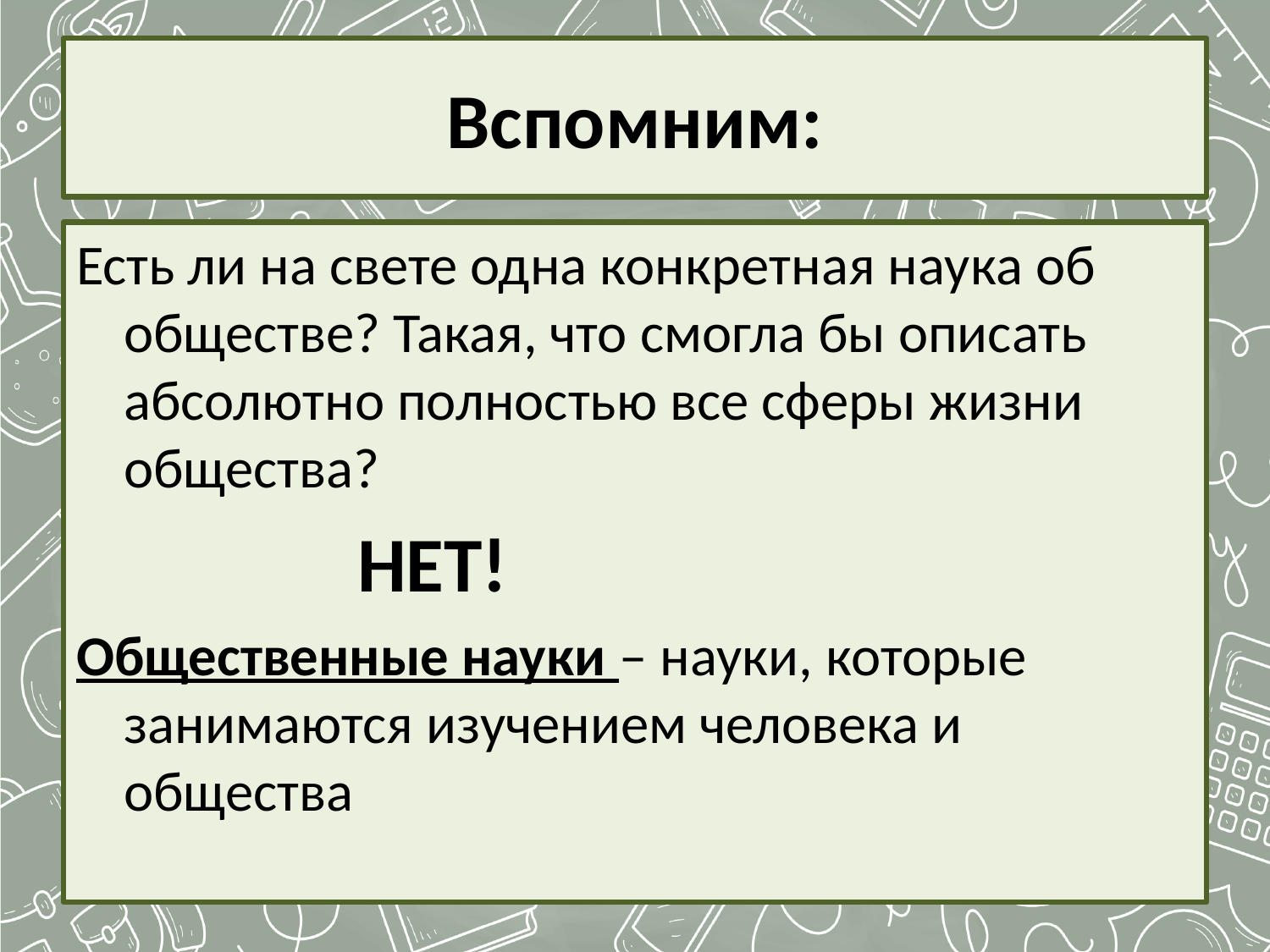

# Вспомним:
Есть ли на свете одна конкретная наука об обществе? Такая, что смогла бы описать абсолютно полностью все сферы жизни общества?
                НЕТ!
Общественные науки – науки, которые занимаются изучением человека и общества